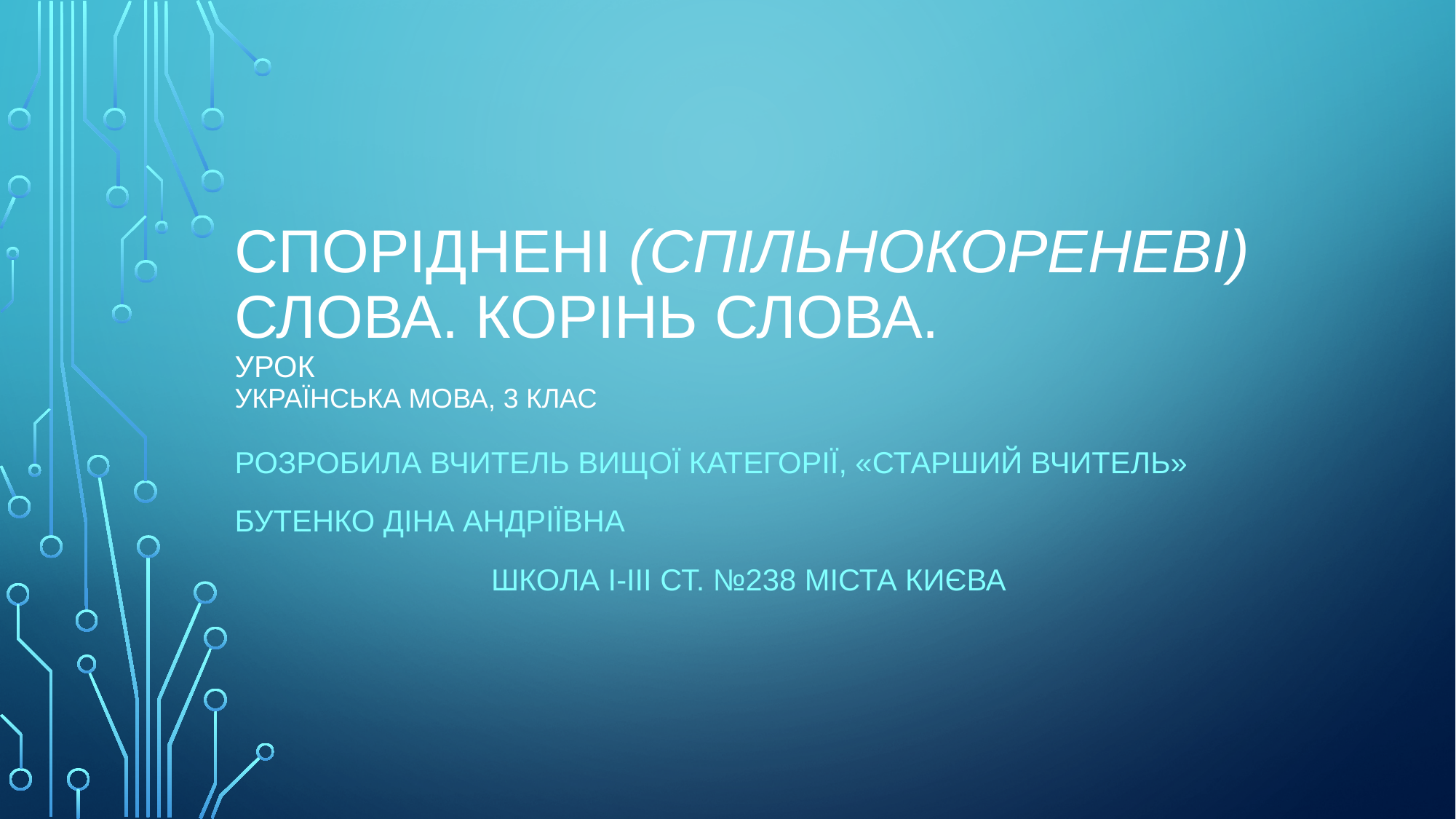

# Споріднені (спільнокореневі) слова. Корінь слова. Урок українська мова, 3 клас
Розробила вчитель вищої категорії, «старший вчитель»
Бутенко Діна Андріївна
Школа І-ІІІ ст. №238 міста Києва